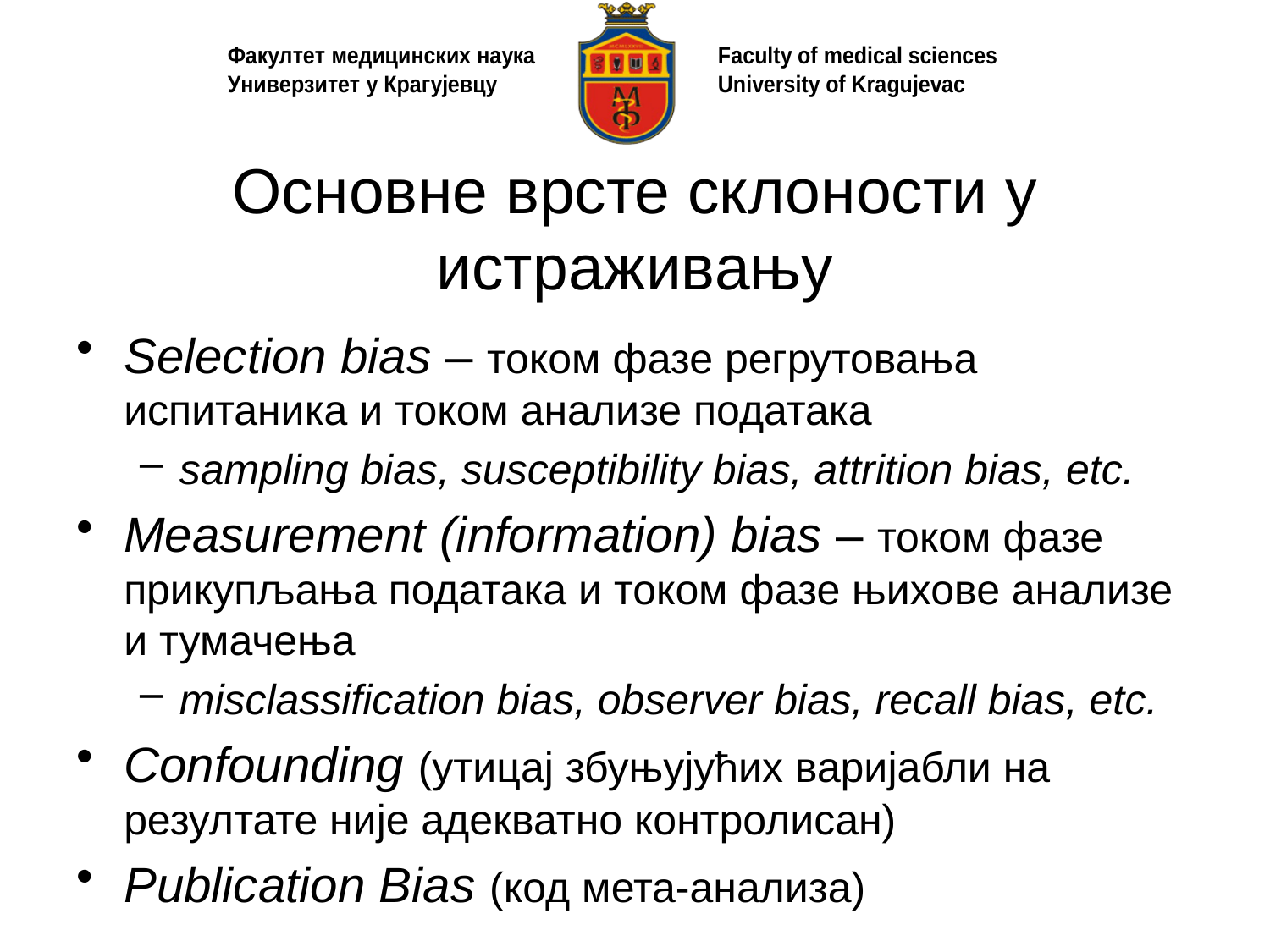

# Основне врсте склоности у истраживању
Selection bias – током фазе регрутовања испитаника и током анализе података
sampling bias, susceptibility bias, attrition bias, etc.
Measurement (information) bias – током фазе прикупљања података и током фазе њихове анализе и тумачења
misclassification bias, observer bias, recall bias, etc.
Confounding (утицај збуњујућих варијабли на резултате није адекватно контролисан)
Publication Bias (код мета-анализа)